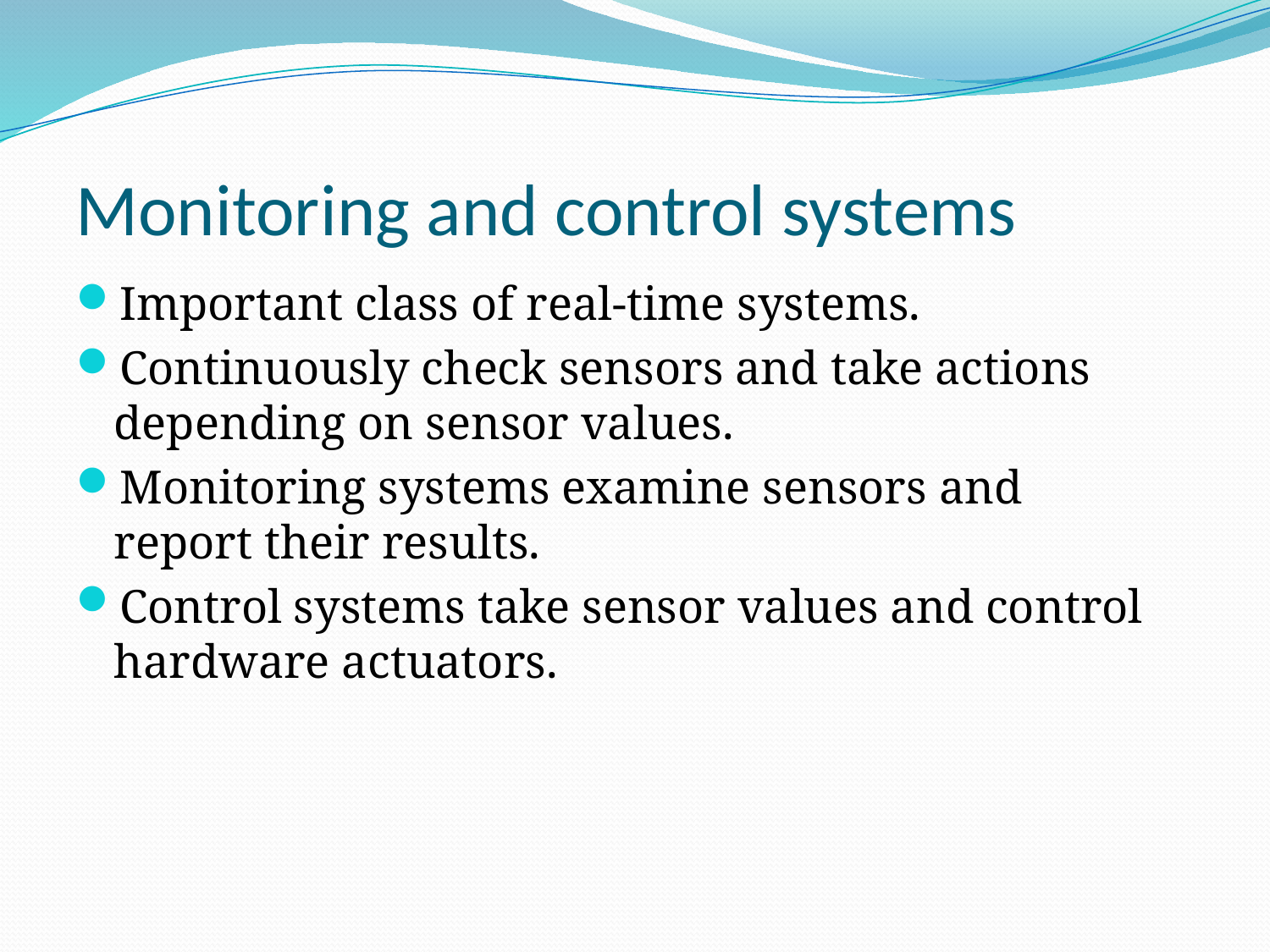

# Monitoring and control systems
Important class of real-time systems.
Continuously check sensors and take actions
depending on sensor values.
Monitoring systems examine sensors and
report their results.
Control systems take sensor values and control hardware actuators.